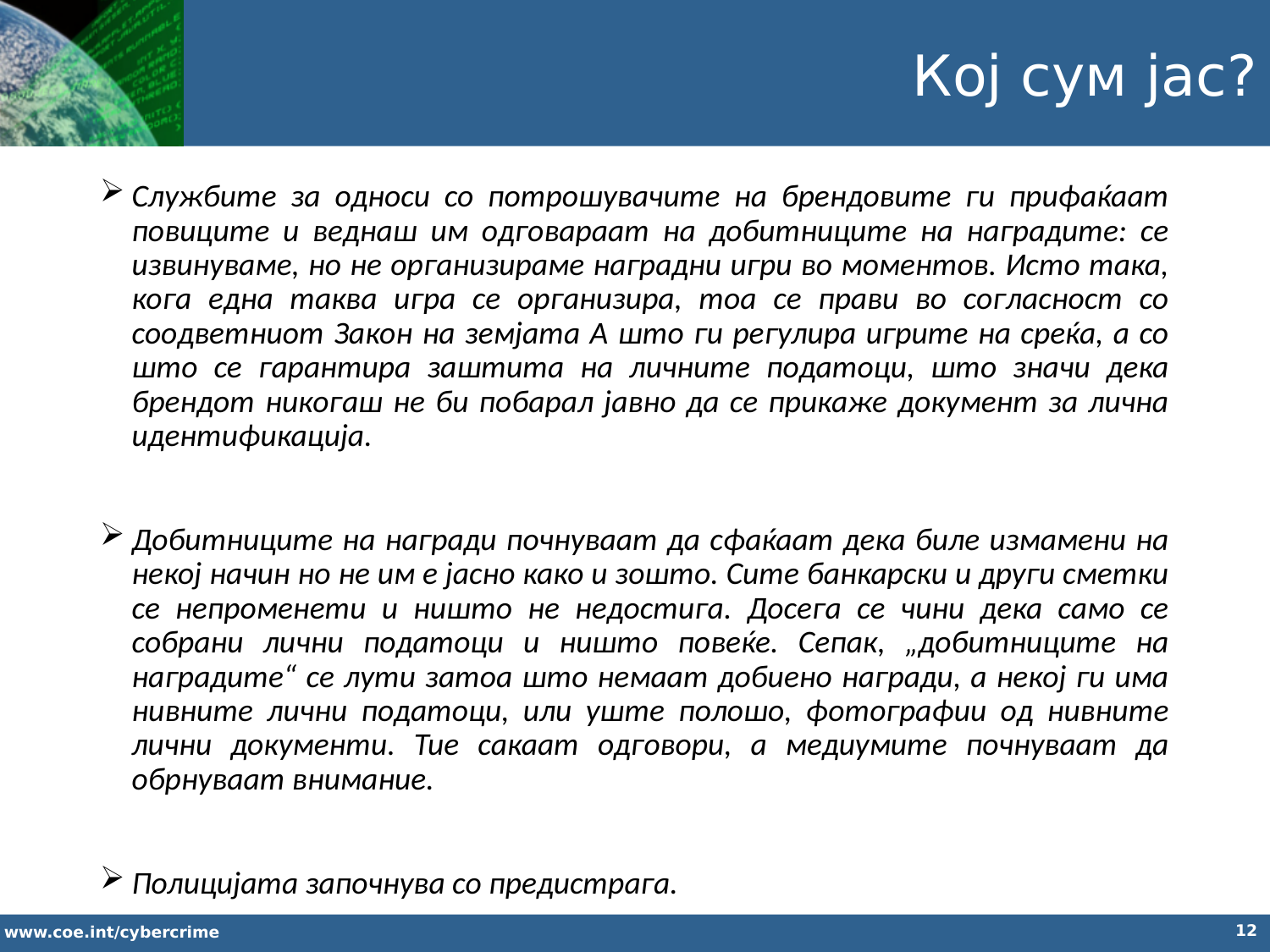

Кој сум јас?
Службите за односи со потрошувачите на брендовите ги прифаќаат повиците и веднаш им одговараат на добитниците на наградите: се извинуваме, но не организираме наградни игри во моментов. Исто така, кога една таква игра се организира, тоа се прави во согласност со соодветниот Закон на земјата А што ги регулира игрите на среќа, а со што се гарантира заштита на личните податоци, што значи дека брендот никогаш не би побарал јавно да се прикаже документ за лична идентификација.

Добитниците на награди почнуваат да сфаќаат дека биле измамени на некој начин но не им е јасно како и зошто. Сите банкарски и други сметки се непроменети и ништо не недостига. Досега се чини дека само се собрани лични податоци и ништо повеќе. Сепак, „добитниците на наградите“ се лути затоа што немаат добиено награди, а некој ги има нивните лични податоци, или уште полошо, фотографии од нивните лични документи. Тие сакаат одговори, а медиумите почнуваат да обрнуваат внимание.

Полицијата започнува со предистрага.

12